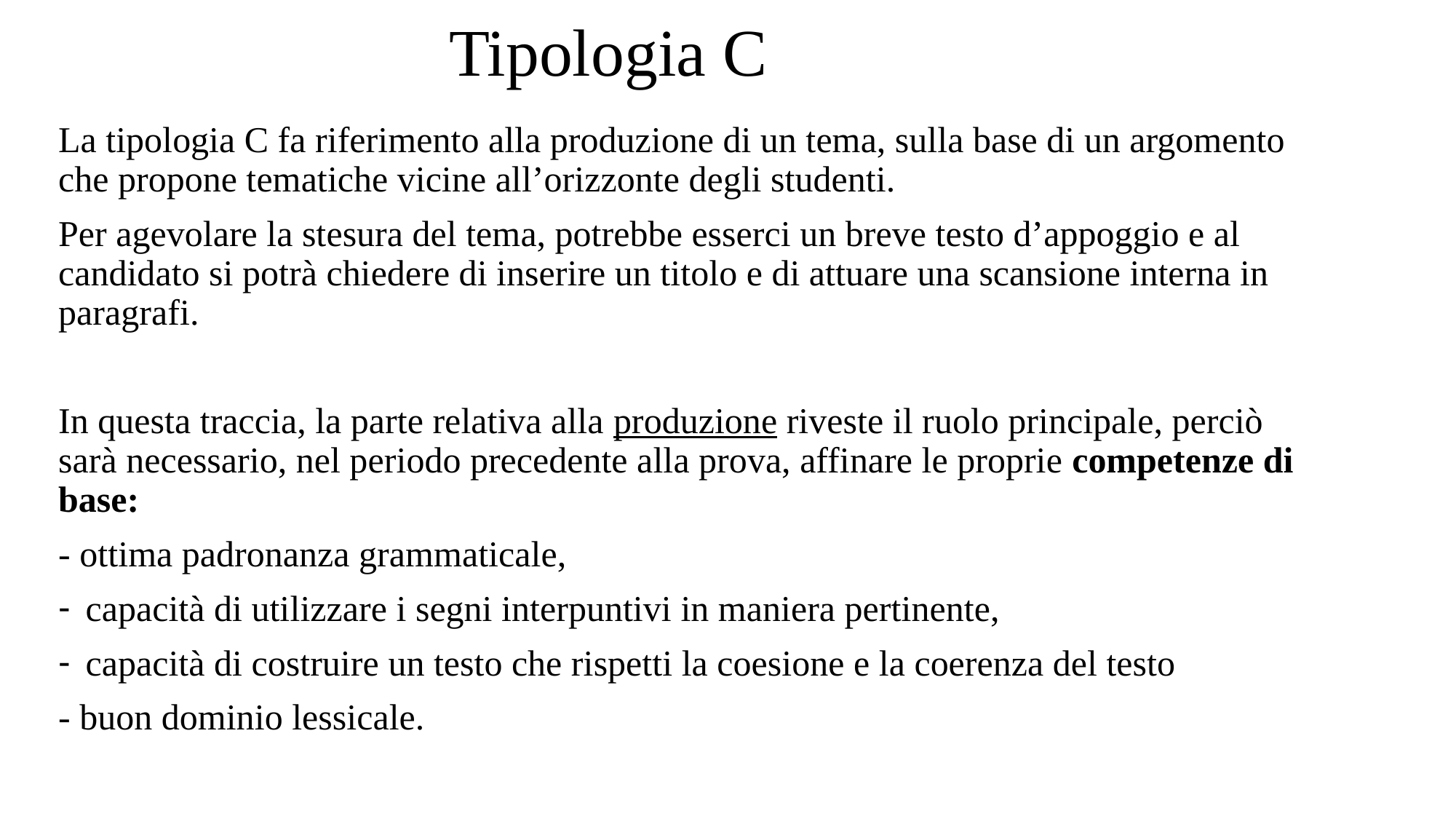

# Tipologia C
La tipologia C fa riferimento alla produzione di un tema, sulla base di un argomento che propone tematiche vicine all’orizzonte degli studenti.
Per agevolare la stesura del tema, potrebbe esserci un breve testo d’appoggio e al candidato si potrà chiedere di inserire un titolo e di attuare una scansione interna in paragrafi.

In questa traccia, la parte relativa alla produzione riveste il ruolo principale, perciò sarà necessario, nel periodo precedente alla prova, affinare le proprie competenze di base:
- ottima padronanza grammaticale,
capacità di utilizzare i segni interpuntivi in maniera pertinente,
capacità di costruire un testo che rispetti la coesione e la coerenza del testo
- buon dominio lessicale.